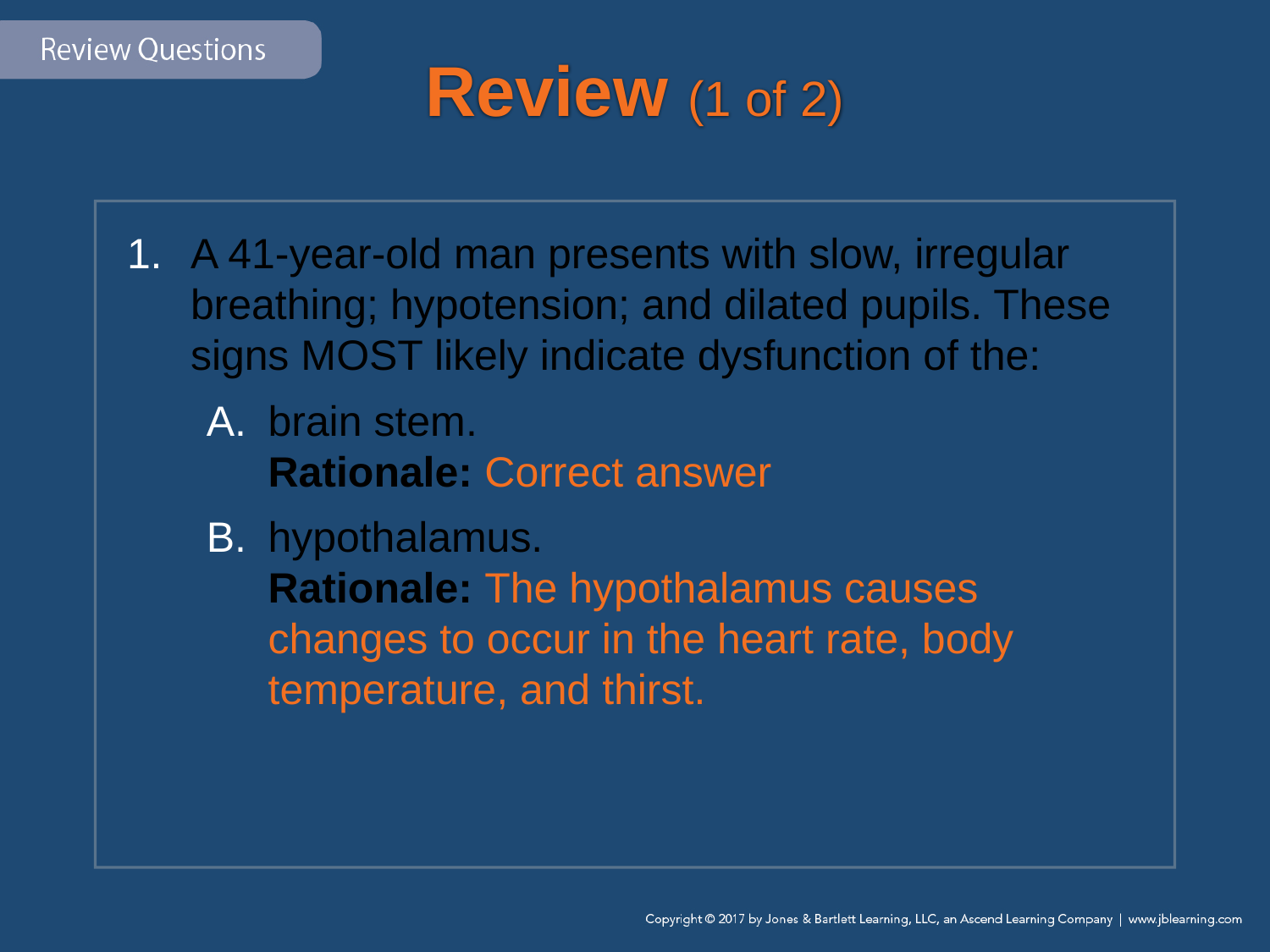

# Review (1 of 2)
A 41-year-old man presents with slow, irregular breathing; hypotension; and dilated pupils. These signs MOST likely indicate dysfunction of the:
brain stem.
Rationale: Correct answer
hypothalamus.
Rationale: The hypothalamus causes changes to occur in the heart rate, body temperature, and thirst.